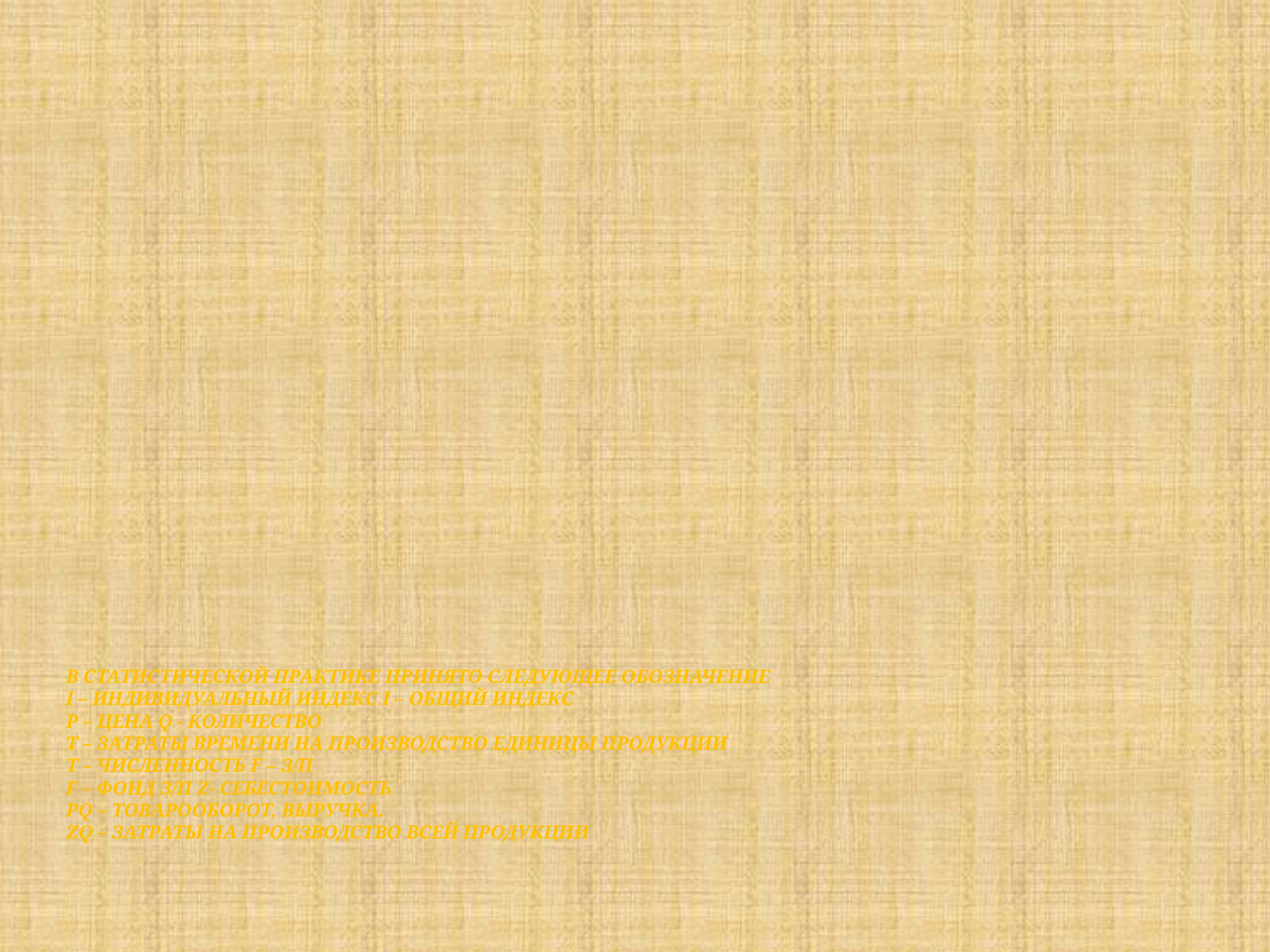

# В статистической практике принято следующее обозначение i – индивидуальный индекс I – общий индекс p – цена q - количество t – затраты времени на производство единицы продукции T – численность f – з/п F – фонд з/п z- себестоимость pq – товарооборот, выручка. zq – затраты на производство всей продукции